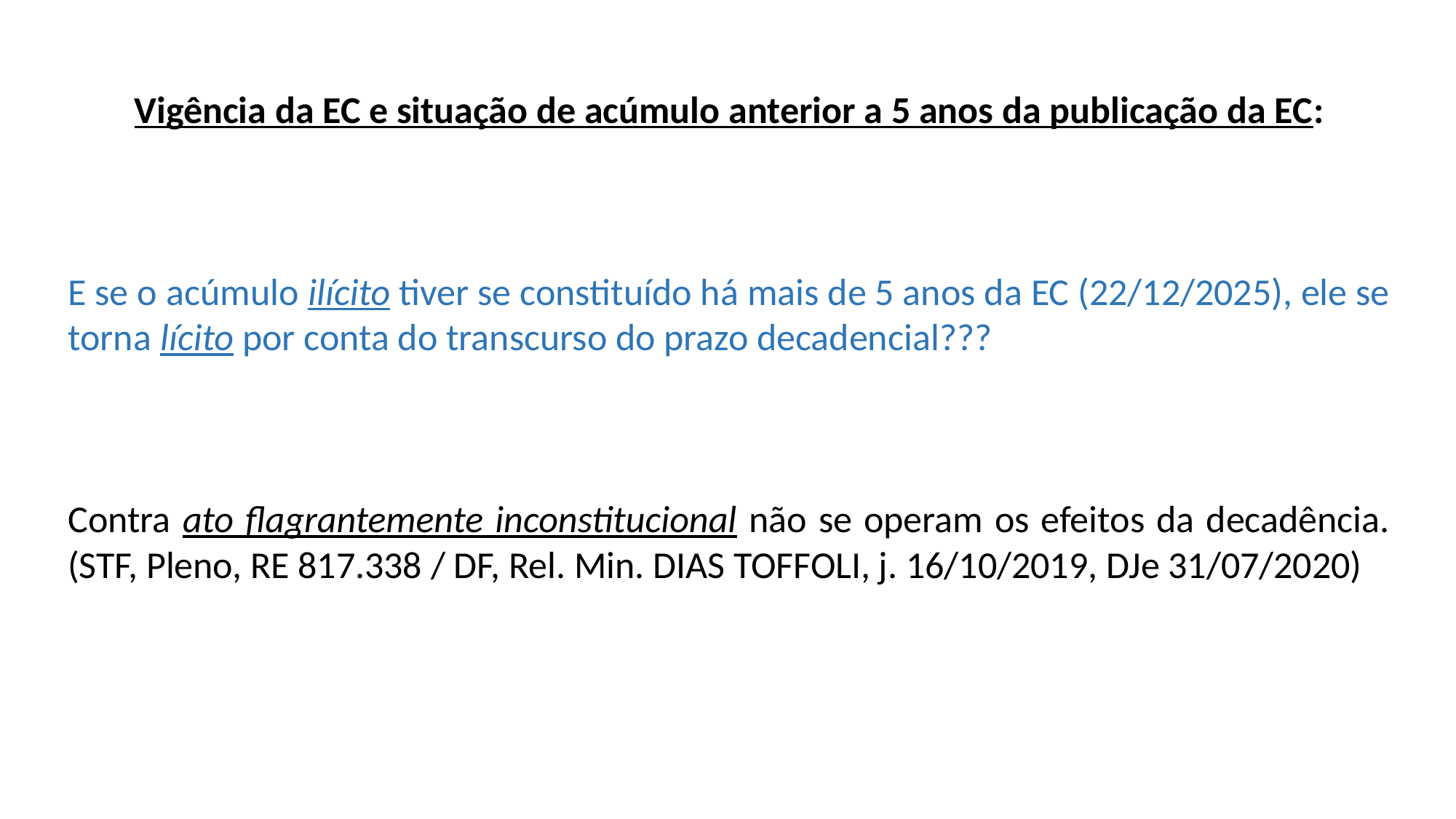

Vigência da EC e situação de acúmulo anterior a 5 anos da publicação da EC:

E se o acúmulo ilícito tiver se constituído há mais de 5 anos da EC (22/12/2025), ele se torna lícito por conta do transcurso do prazo decadencial???

Contra ato flagrantemente inconstitucional não se operam os efeitos da decadência. (STF, Pleno, RE 817.338 / DF, Rel. Min. DIAS TOFFOLI, j. 16/10/2019, DJe 31/07/2020)